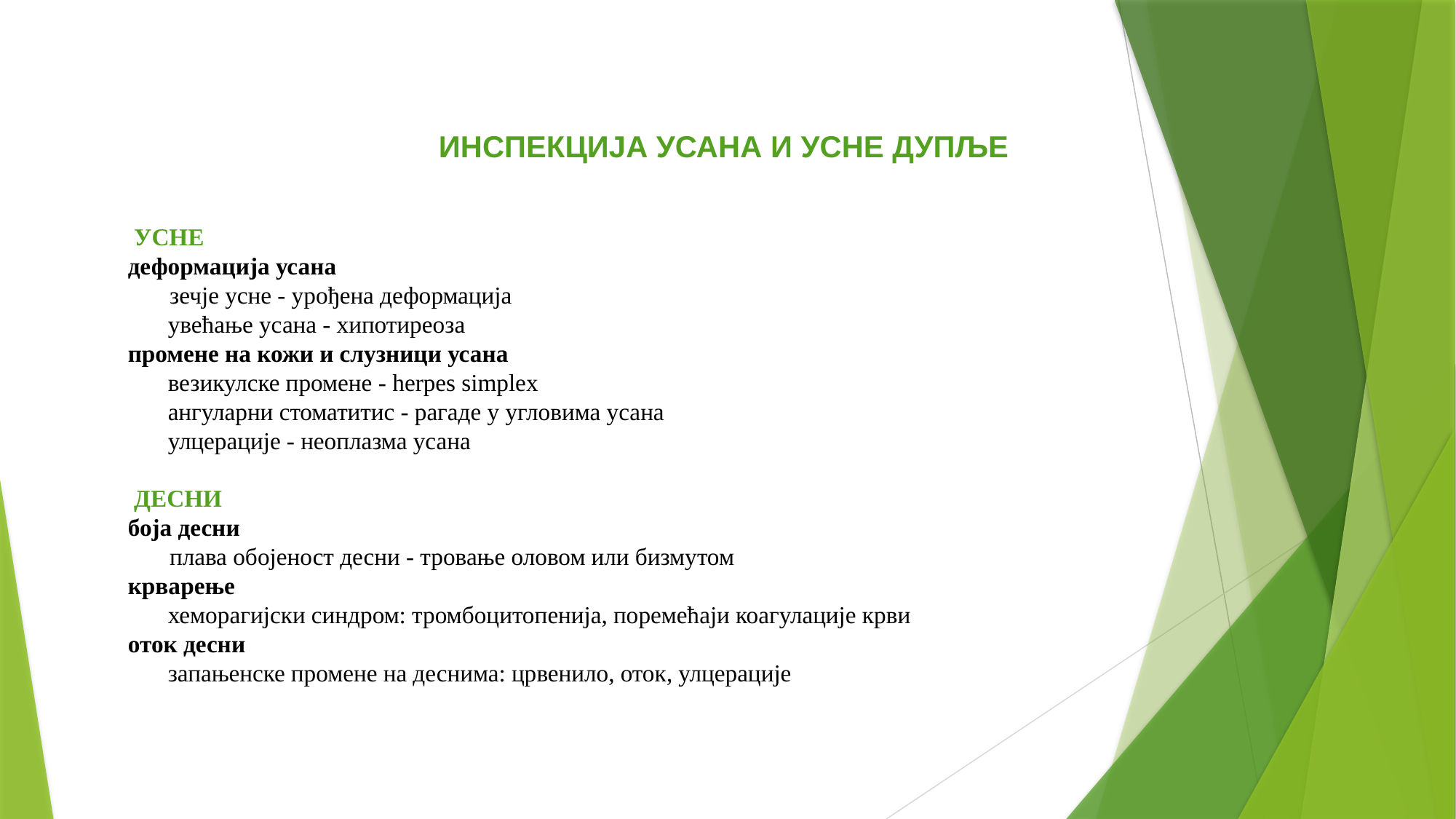

ИНСПЕКЦИЈА УСАНА И УСНЕ ДУПЉЕ

 УСНЕ
деформација усана
зечје усне - урођена деформација
увећање усана - хипотиреоза
промене на кожи и слузници усана
везикулске промене - herpes simplex
ангуларни стоматитис - рагаде у угловима усана
улцерације - неоплазма усана

 ДЕСНИ
боја десни
плава обојеност десни - тровање оловом или бизмутом
крварење
хеморагијски синдром: тромбоцитопенија, поремећаји коагулације крви
оток десни
запањенске промене на деснима: црвенило, оток, улцерације